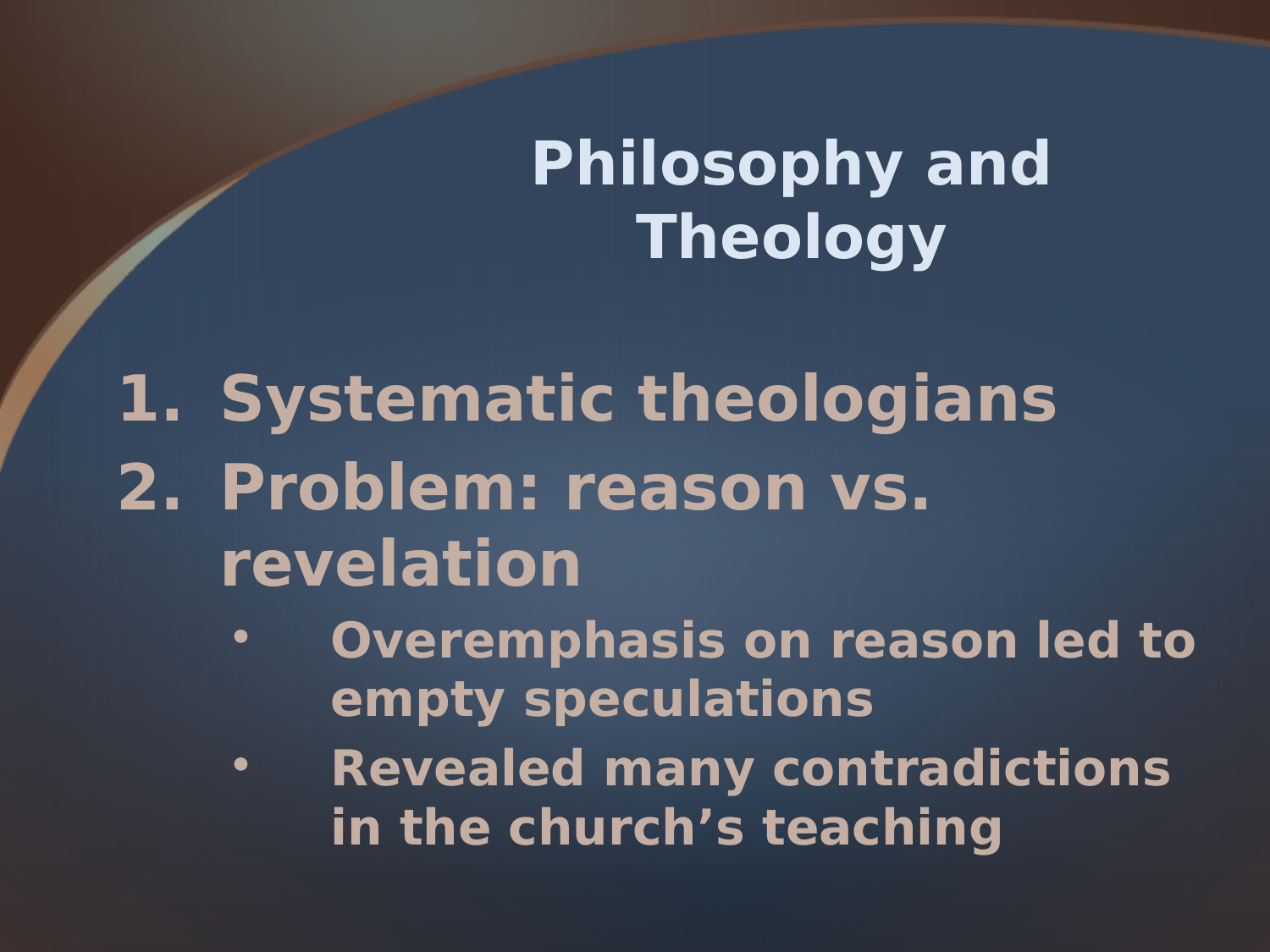

# Philosophy and Theology
Systematic theologians
Problem: reason vs. revelation
Overemphasis on reason led to empty speculations
Revealed many contradictions in the church’s teaching